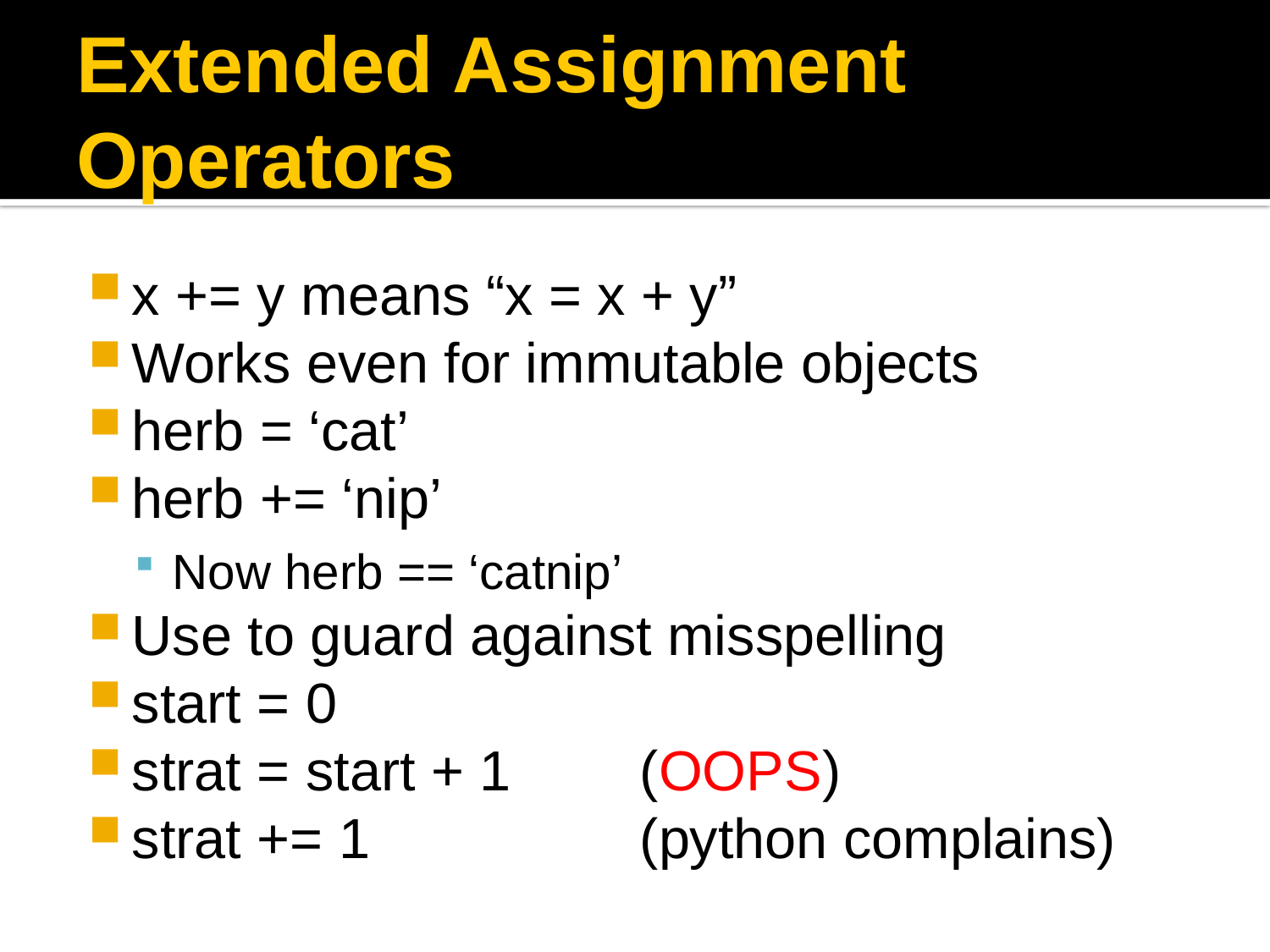

# Extended Assignment Operators
x += y means “x = x + y”
Works even for immutable objects
herb = ‘cat’
herb += ‘nip’
Now herb == ‘catnip’
Use to guard against misspelling
start = 0
strat = start + 1 	(OOPS)
strat += 1       		(python complains)